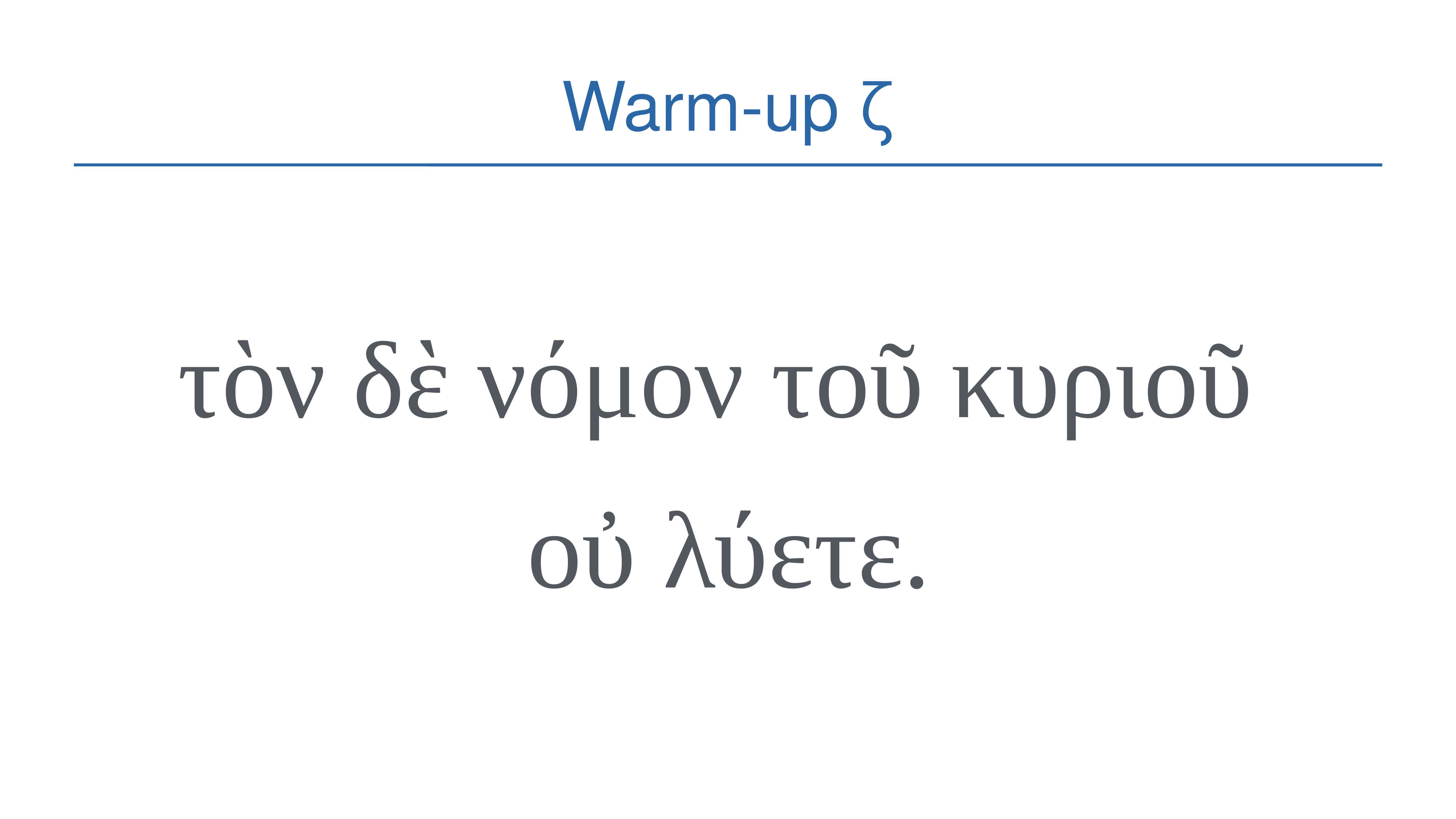

# Warm-up ζ
τὸν δὲ νόμον τοῦ κυριοῦ
οὐ λύετε.